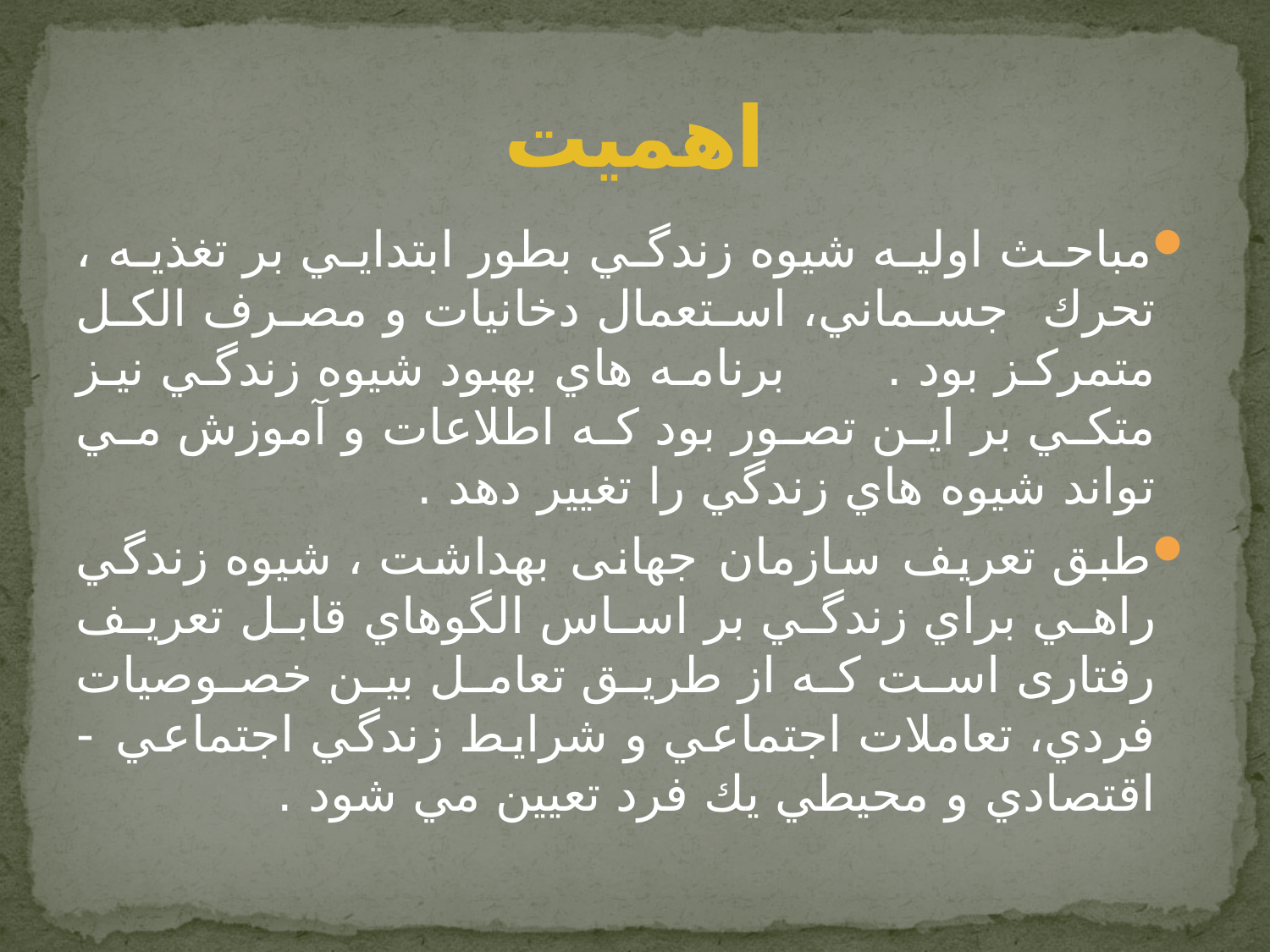

# اهمیت
مباحث اوليه شيوه زندگي بطور ابتدايي بر تغذيه ، تحرك جسماني، استعمال دخانيات و مصرف الكل متمركز بود .    برنامه هاي بهبود شيوه زندگي نيز متكي بر اين تصور بود كه اطلاعات و آموزش مي تواند شيوه هاي زندگي را تغيير دهد .
طبق تعريف سازمان جهانی بهداشت ، شيوه زندگي راهي براي زندگي بر اساس الگوهاي قابل تعريف رفتاری است كه از طريق تعامل بين خصوصيات فردي، تعاملات اجتماعي و شرايط زندگي اجتماعي -اقتصادي و محيطي يك فرد تعيين مي شود .